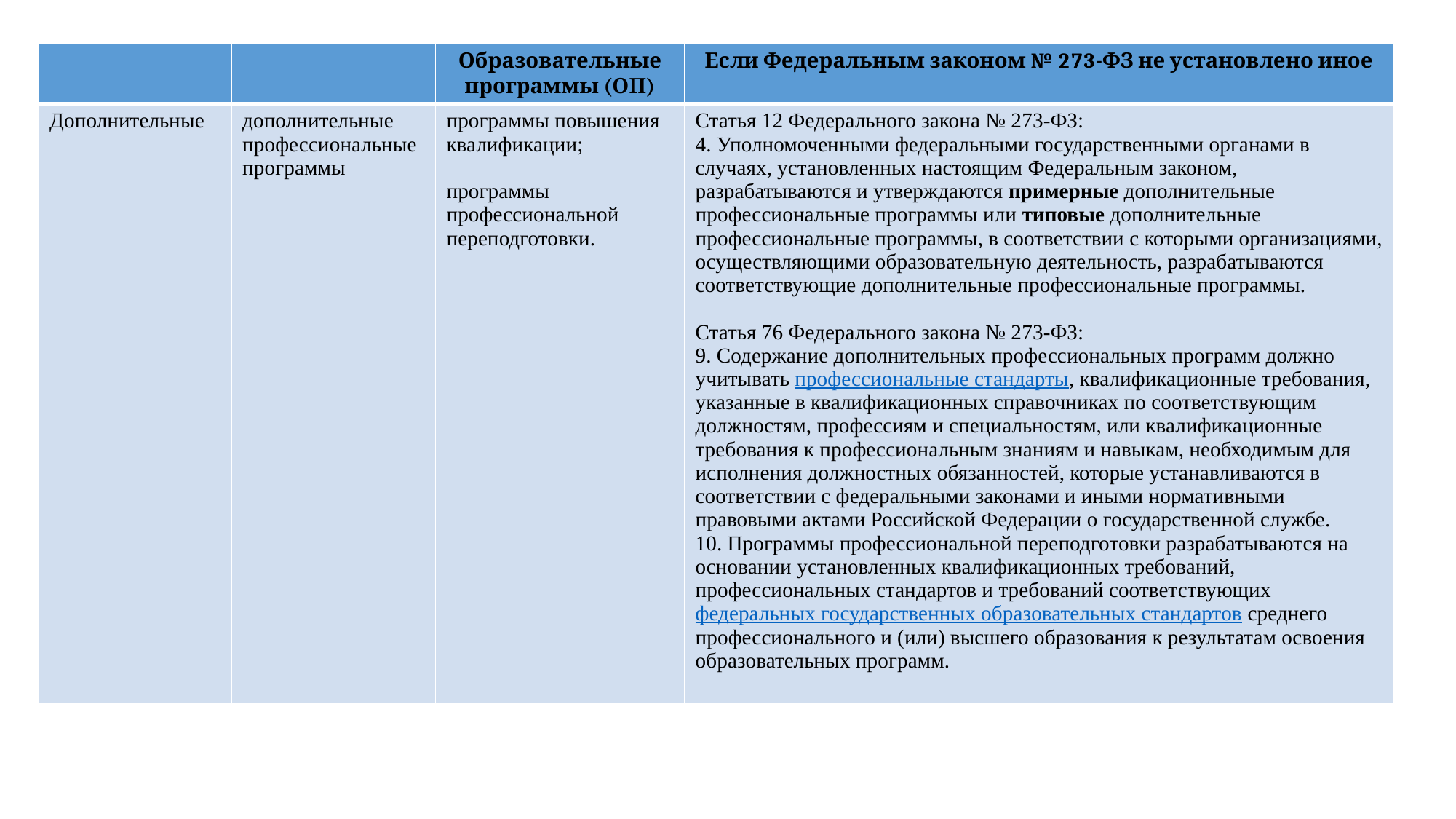

|  |  | Образовательные программы (ОП) | Если Федеральным законом № 273-ФЗ не установлено иное |
| --- | --- | --- | --- |
| Дополнительные | дополнительные профессиональные программы | программы повышения квалификации; программы профессиональной переподготовки. | Статья 12 Федерального закона № 273-ФЗ: 4. Уполномоченными федеральными государственными органами в случаях, установленных настоящим Федеральным законом, разрабатываются и утверждаются примерные дополнительные профессиональные программы или типовые дополнительные профессиональные программы, в соответствии с которыми организациями, осуществляющими образовательную деятельность, разрабатываются соответствующие дополнительные профессиональные программы. Статья 76 Федерального закона № 273-ФЗ: 9. Содержание дополнительных профессиональных программ должно учитывать профессиональные стандарты, квалификационные требования, указанные в квалификационных справочниках по соответствующим должностям, профессиям и специальностям, или квалификационные требования к профессиональным знаниям и навыкам, необходимым для исполнения должностных обязанностей, которые устанавливаются в соответствии с федеральными законами и иными нормативными правовыми актами Российской Федерации о государственной службе. 10. Программы профессиональной переподготовки разрабатываются на основании установленных квалификационных требований, профессиональных стандартов и требований соответствующих федеральных государственных образовательных стандартов среднего профессионального и (или) высшего образования к результатам освоения образовательных программ. |